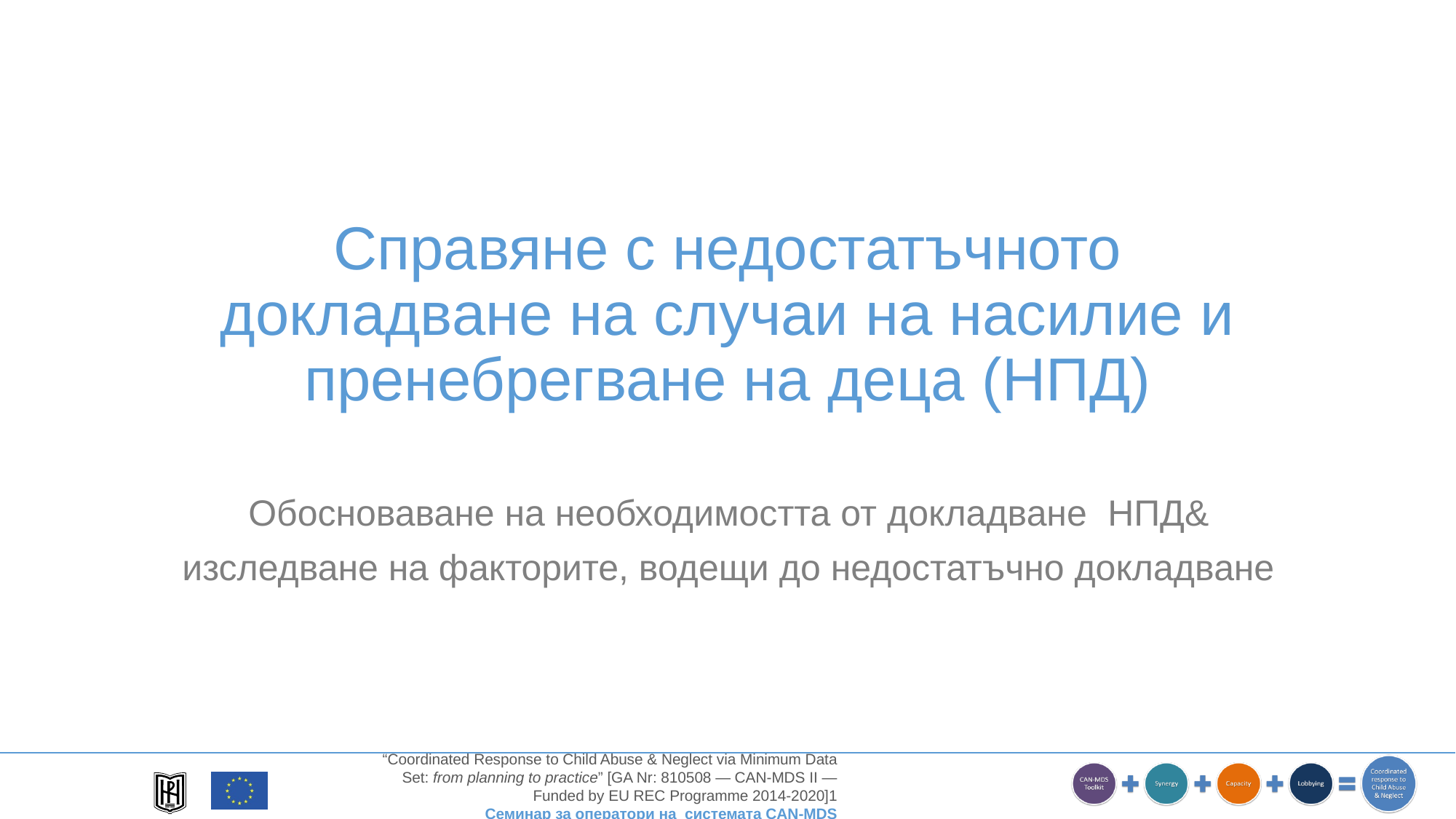

# Справяне с недостатъчното докладване на случаи на насилие и пренебрегване на деца (НПД)

Oбосноваване на необходимостта от докладване  НПД&
изследване на факторите, водещи до недостатъчно докладване